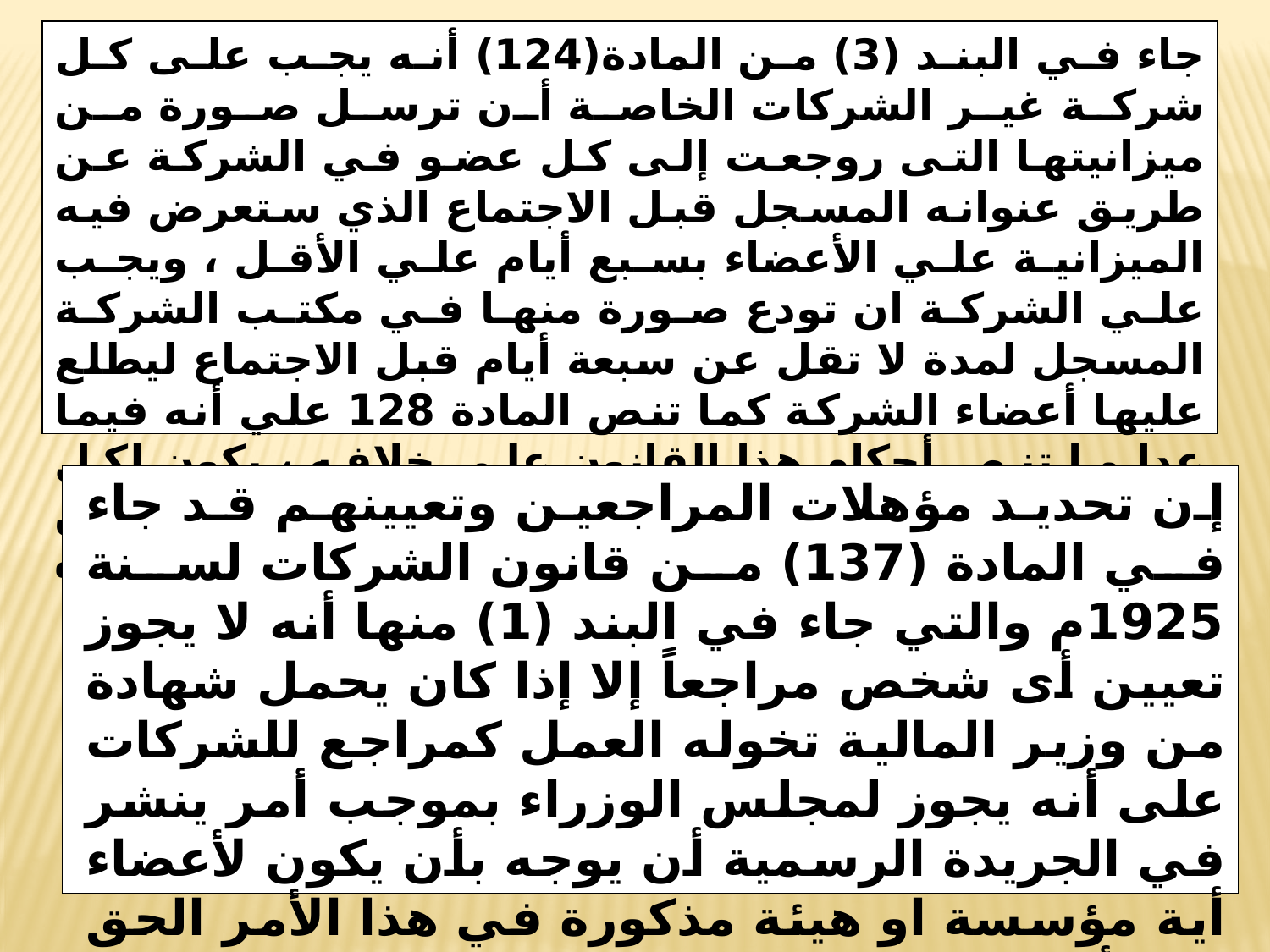

جاء في البند (3) من المادة(124) أنه يجب على كل شركة غير الشركات الخاصة أن ترسل صورة من ميزانيتها التى روجعت إلى كل عضو في الشركة عن طريق عنوانه المسجل قبل الاجتماع الذي ستعرض فيه الميزانية علي الأعضاء بسبع أيام علي الأقل ، ويجب علي الشركة ان تودع صورة منها في مكتب الشركة المسجل لمدة لا تقل عن سبعة أيام قبل الاجتماع ليطلع عليها أعضاء الشركة كما تنص المادة 128 علي أنه فيما عدا ما تنص أحكام هذا القانون علي خلافه ، يكون لكل عضو فى الشركة الحق في أن تعطي له نسخه من الميزانيه ومن تقرير المراجع اذا دفع رسما قدره عشره قروش عن كل مائة كلمة أو كسر منها.
إن تحديد مؤهلات المراجعين وتعيينهم قد جاء في المادة (137) من قانون الشركات لسنة 1925م والتي جاء في البند (1) منها أنه لا يجوز تعيين أى شخص مراجعاً إلا إذا كان يحمل شهادة من وزير المالية تخوله العمل كمراجع للشركات على أنه يجوز لمجلس الوزراء بموجب أمر ينشر في الجريدة الرسمية أن يوجه بأن يكون لأعضاء أية مؤسسة او هيئة مذكورة في هذا الأمر الحق في أن يعينوا ويعملوا كمراجعين للشركات في جميع أنحاء السودان .